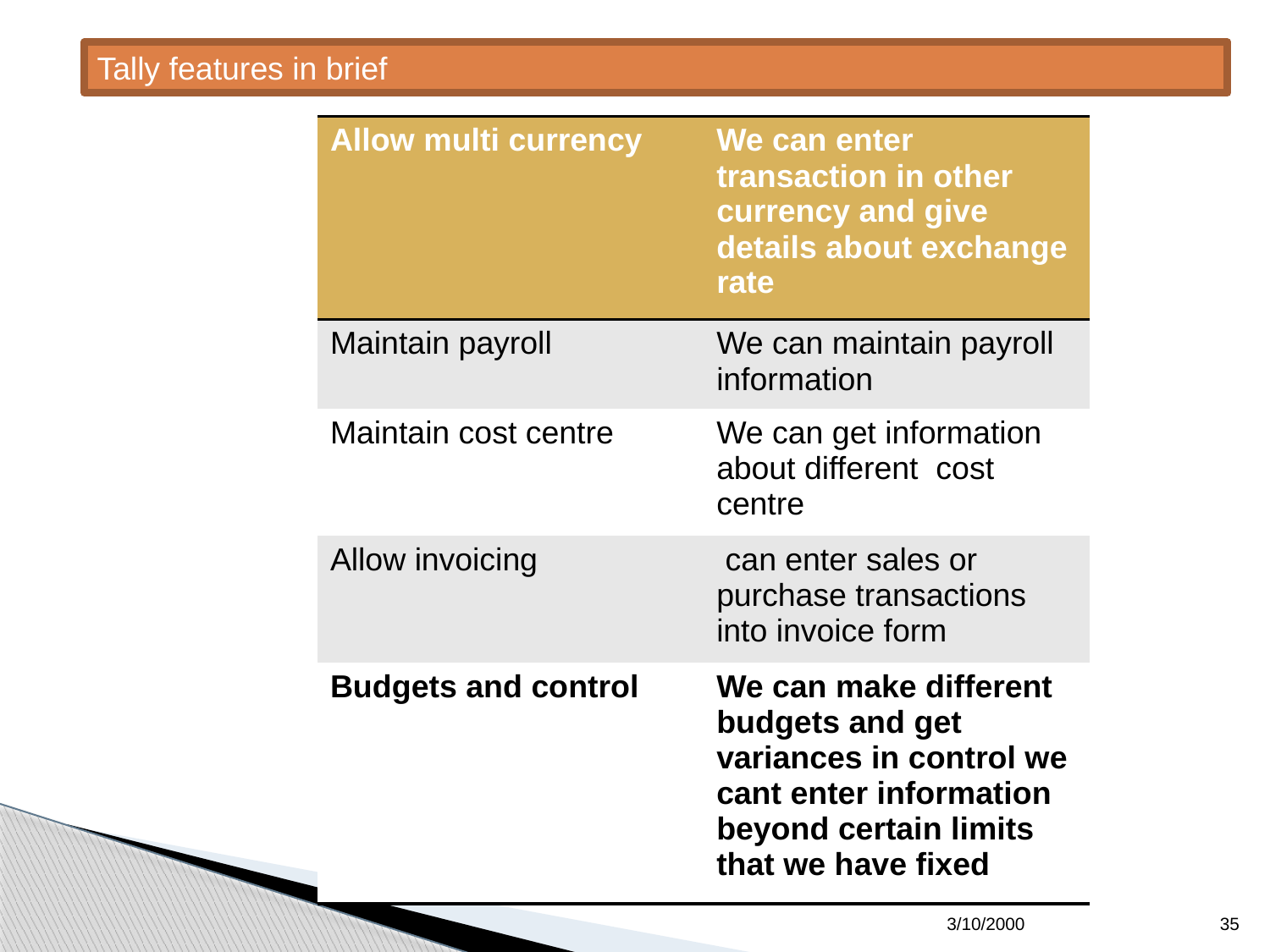

Tally features in brief
| Allow multi currency | We can enter transaction in other currency and give details about exchange rate |
| --- | --- |
| Maintain payroll | We can maintain payroll information |
| Maintain cost centre | We can get information about different cost centre |
| Allow invoicing | can enter sales or purchase transactions into invoice form |
| Budgets and control | We can make different budgets and get variances in control we cant enter information beyond certain limits that we have fixed |
3/10/2000
35